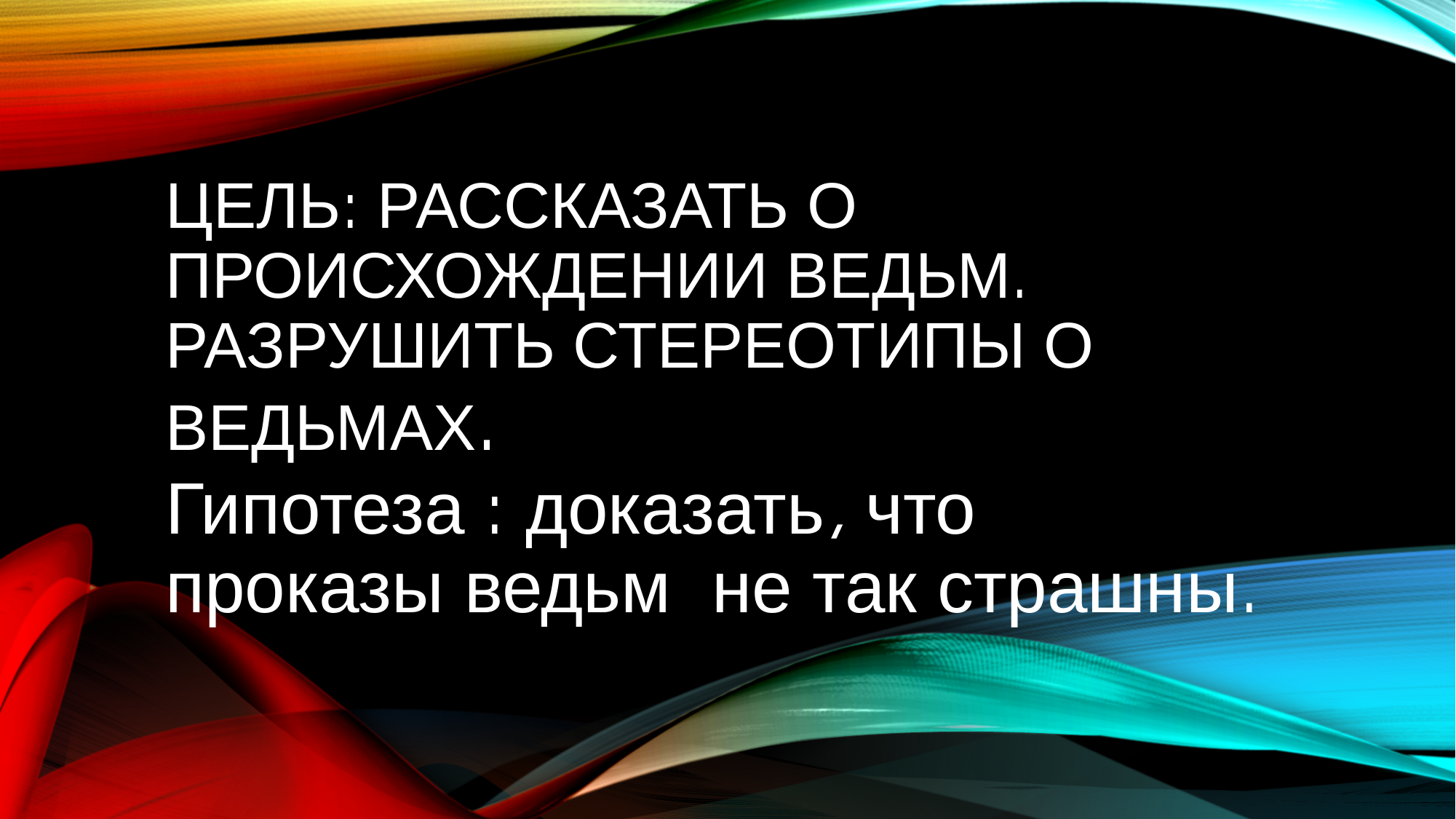

# Цель: рассказать о  происхождении ведьм. Разрушить стереотипы о ведьмах.
Гипотеза : доказать, что проказы ведьм  не так страшны.